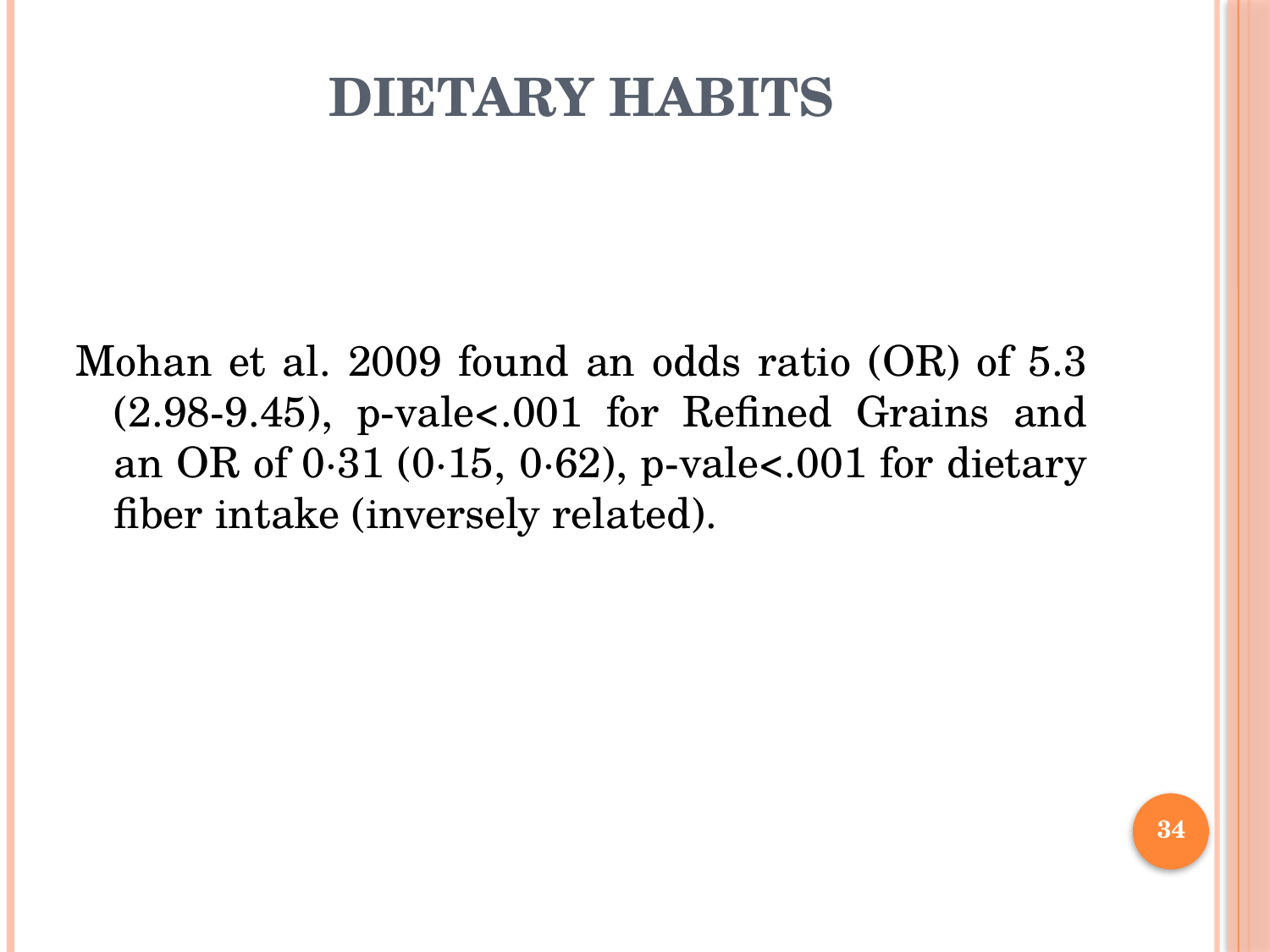

# Dietary Habits
Mohan et al. 2009 found an odds ratio (OR) of 5.3 (2.98-9.45), p-vale<.001 for Refined Grains and an OR of 0·31 (0·15, 0·62), p-vale<.001 for dietary fiber intake (inversely related).

34